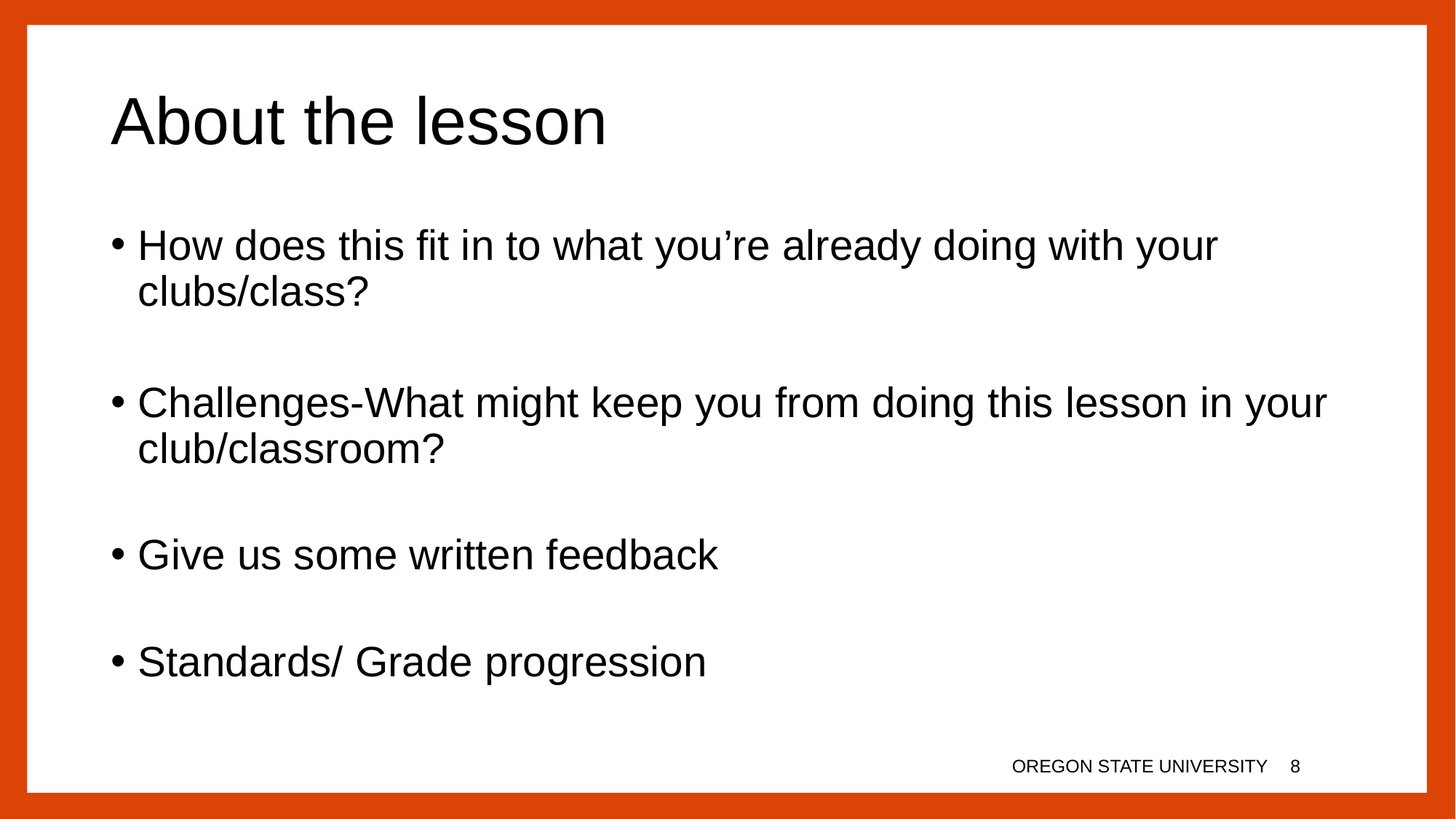

# About the lesson
How does this fit in to what you’re already doing with your clubs/class?
Challenges-What might keep you from doing this lesson in your club/classroom?
Give us some written feedback
Standards/ Grade progression

OREGON STATE UNIVERSITY
8